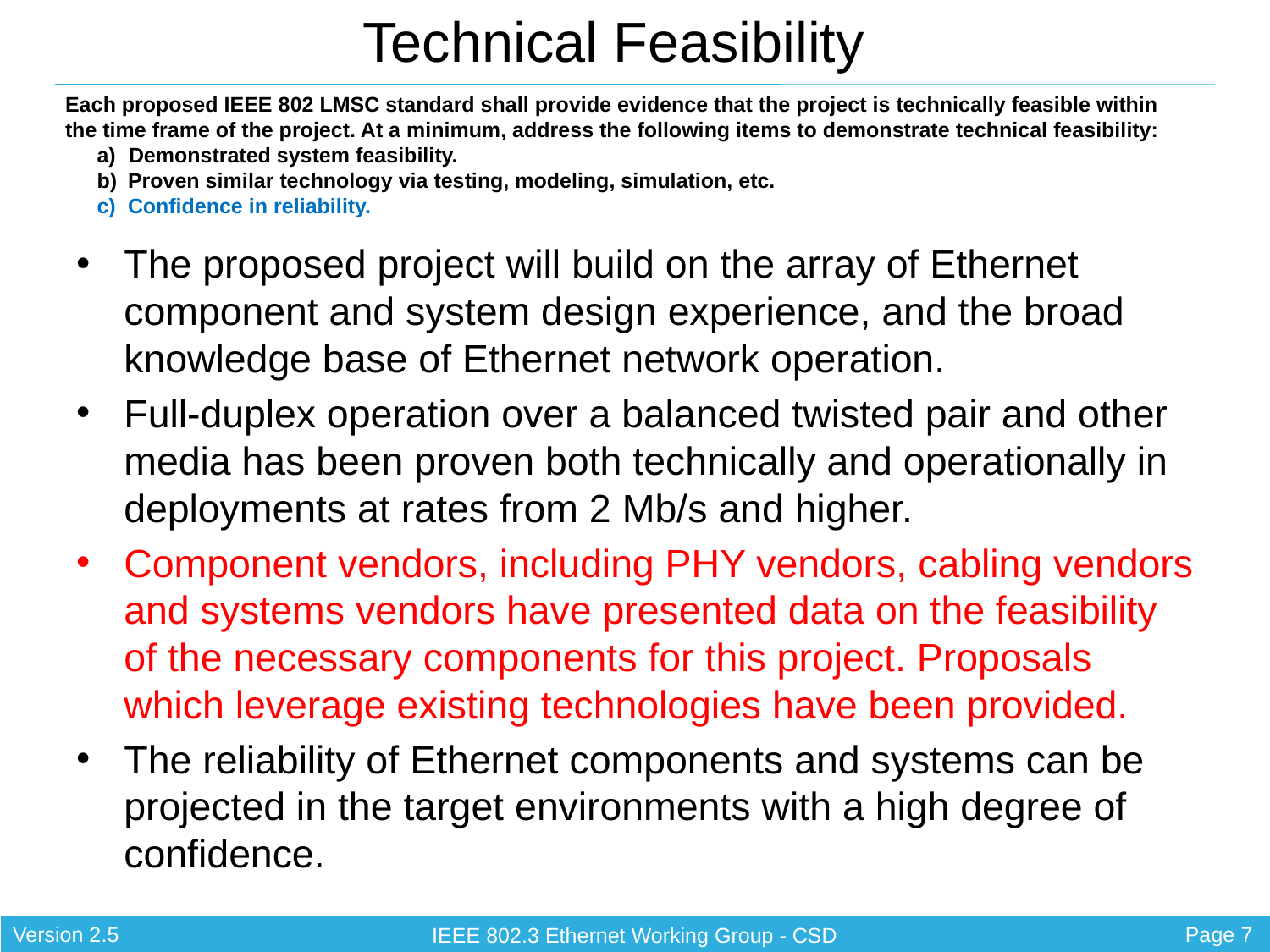

The proposed project will build on the array of Ethernet component and system design experience, and the broad knowledge base of Ethernet network operation.
Full-duplex operation over a balanced twisted pair and other media has been proven both technically and operationally in deployments at rates from 2 Mb/s and higher.
Component vendors, including PHY vendors, cabling vendors and systems vendors have presented data on the feasibility of the necessary components for this project. Proposals which leverage existing technologies have been provided.
The reliability of Ethernet components and systems can be projected in the target environments with a high degree of confidence.